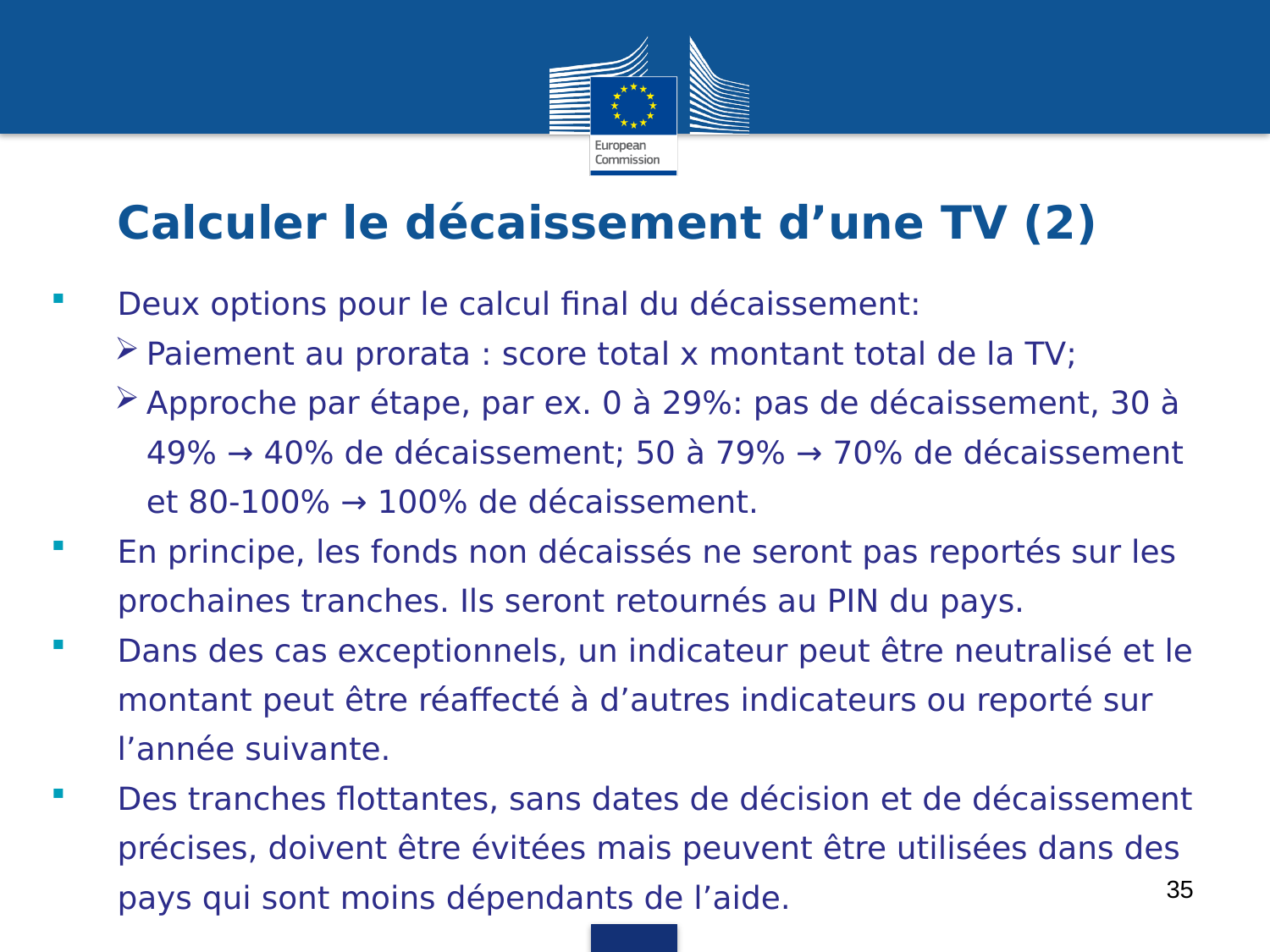

# Calculer le décaissement d’une TV (2)
Deux options pour le calcul final du décaissement:
Paiement au prorata : score total x montant total de la TV;
Approche par étape, par ex. 0 à 29%: pas de décaissement, 30 à 49% → 40% de décaissement; 50 à 79% → 70% de décaissement et 80-100% → 100% de décaissement.
En principe, les fonds non décaissés ne seront pas reportés sur les prochaines tranches. Ils seront retournés au PIN du pays.
Dans des cas exceptionnels, un indicateur peut être neutralisé et le montant peut être réaffecté à d’autres indicateurs ou reporté sur l’année suivante.
Des tranches flottantes, sans dates de décision et de décaissement précises, doivent être évitées mais peuvent être utilisées dans des pays qui sont moins dépendants de l’aide.

35